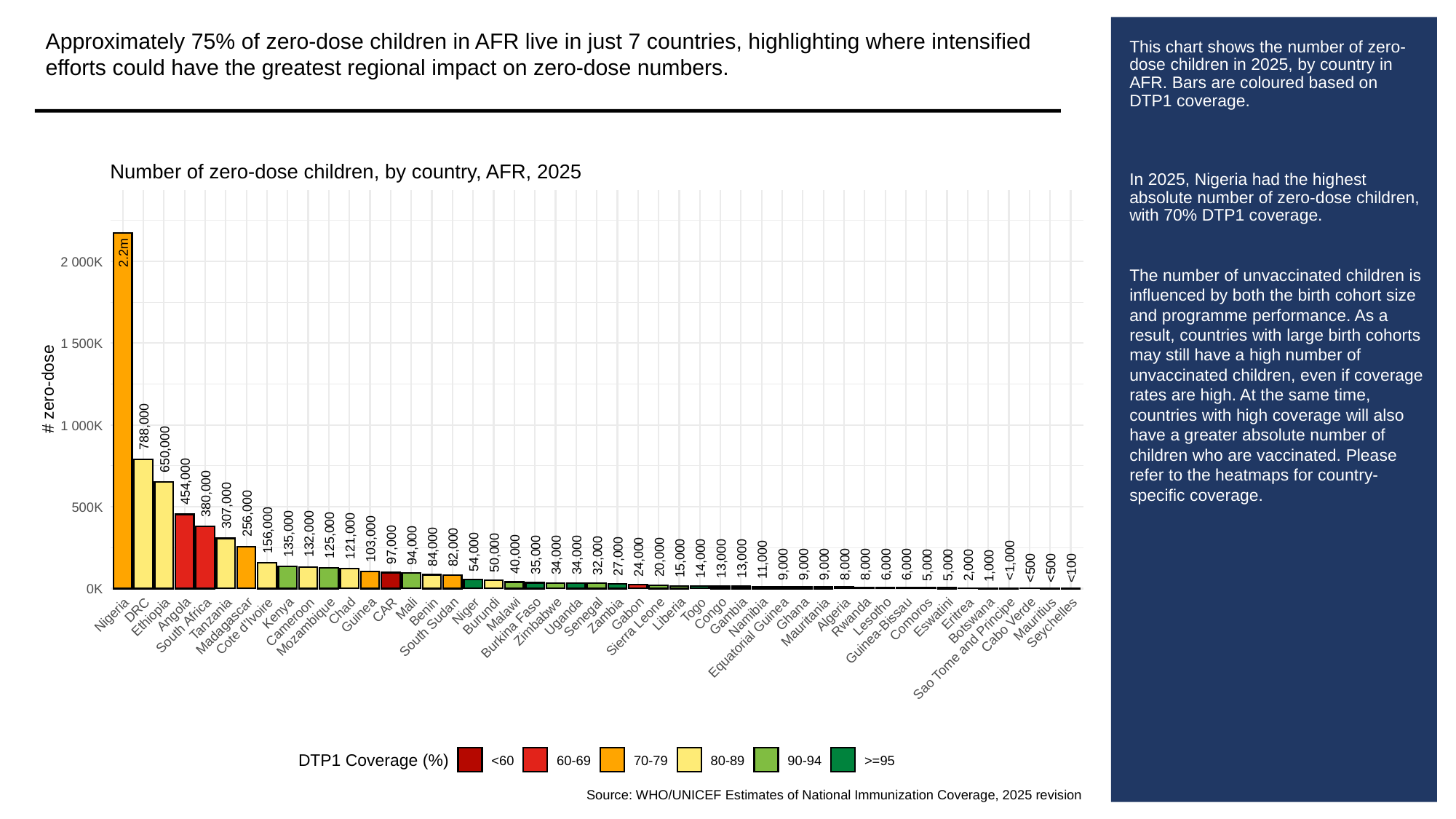

Approximately 75% of zero-dose children in AFR live in just 7 countries, highlighting where intensified efforts could have the greatest regional impact on zero-dose numbers.
# This chart shows the number of zero-dose children in 2025, by country in AFR. Bars are coloured based on DTP1 coverage.

In 2025, Nigeria had the highest absolute number of zero-dose children, with 70% DTP1 coverage.

The number of unvaccinated children is influenced by both the birth cohort size and programme performance. As a result, countries with large birth cohorts may still have a high number of unvaccinated children, even if coverage rates are high. At the same time, countries with high coverage will also have a greater absolute number of children who are vaccinated. Please refer to the heatmaps for country-specific coverage.

Number of zero-dose children, by country, AFR, 2025

2.2m
2 000K

1 500K

# zero-dose

1 000K
788,000

650,000

454,000

380,000
307,000
500K

256,000

156,000

135,000
132,000
125,000
121,000
103,000

97,000
94,000
84,000
82,000

54,000

50,000
40,000
35,000
34,000
34,000
32,000
27,000
24,000
20,000
15,000
14,000
13,000
13,000
11,000
<1,000
9,000
9,000
9,000
8,000
8,000
6,000
6,000
5,000
5,000
2,000
1,000

<500
<500
<100

0K

Mali
CAR
DRC
Togo
Niger
Chad
Benin
Kenya
Eritrea
Congo
Liberia
Gabon
Ghana
Malawi
Algeria
Angola
Nigeria
Guinea
Zambia
Burundi
Gambia
Uganda
Lesotho
Ethiopia
Namibia
Rwanda
Senegal
Eswatini
Tanzania
Comoros
Mauritius
Botswana
Zimbabwe
Cameroon
Mauritania
Seychelles
Cabo Verde
South Africa
Madagascar
Cote d'Ivoire
Mozambique
Sierra Leone
South Sudan
Burkina Faso
Guinea-Bissau
Equatorial Guinea
Sao Tome and Principe

DTP1 Coverage (%)
<60
60-69
70-79
80-89
90-94
>=95
Source: WHO/UNICEF Estimates of National Immunization Coverage, 2025 revision